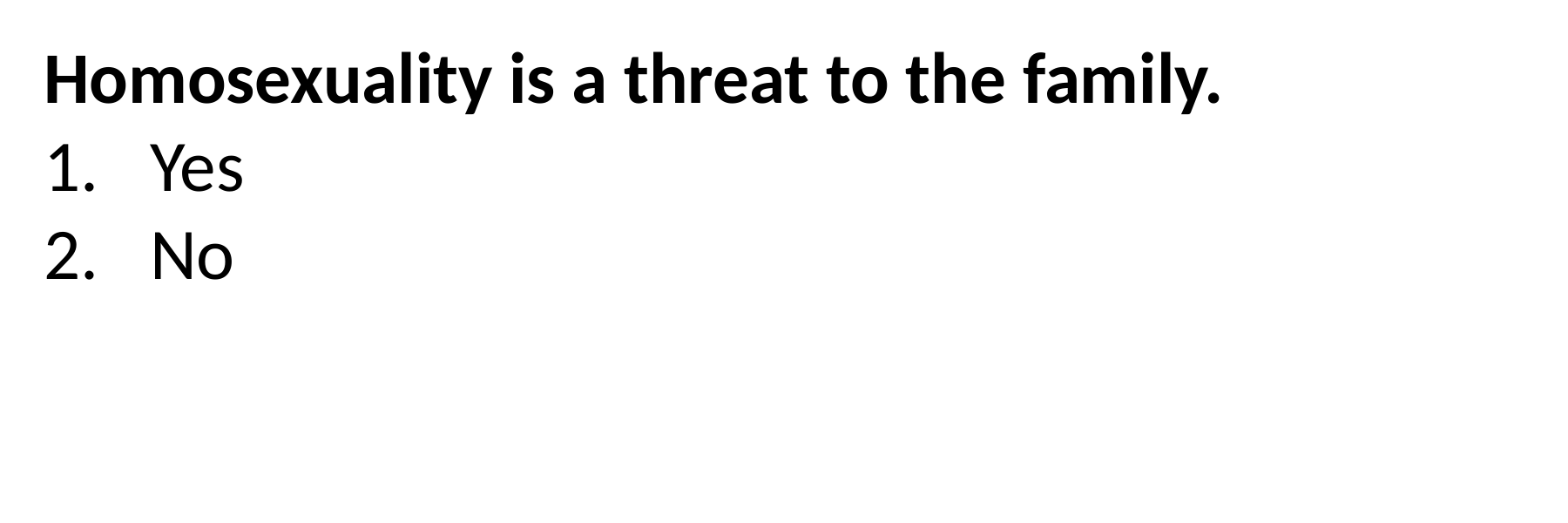

Homosexuality is a threat to the family.
Yes
No